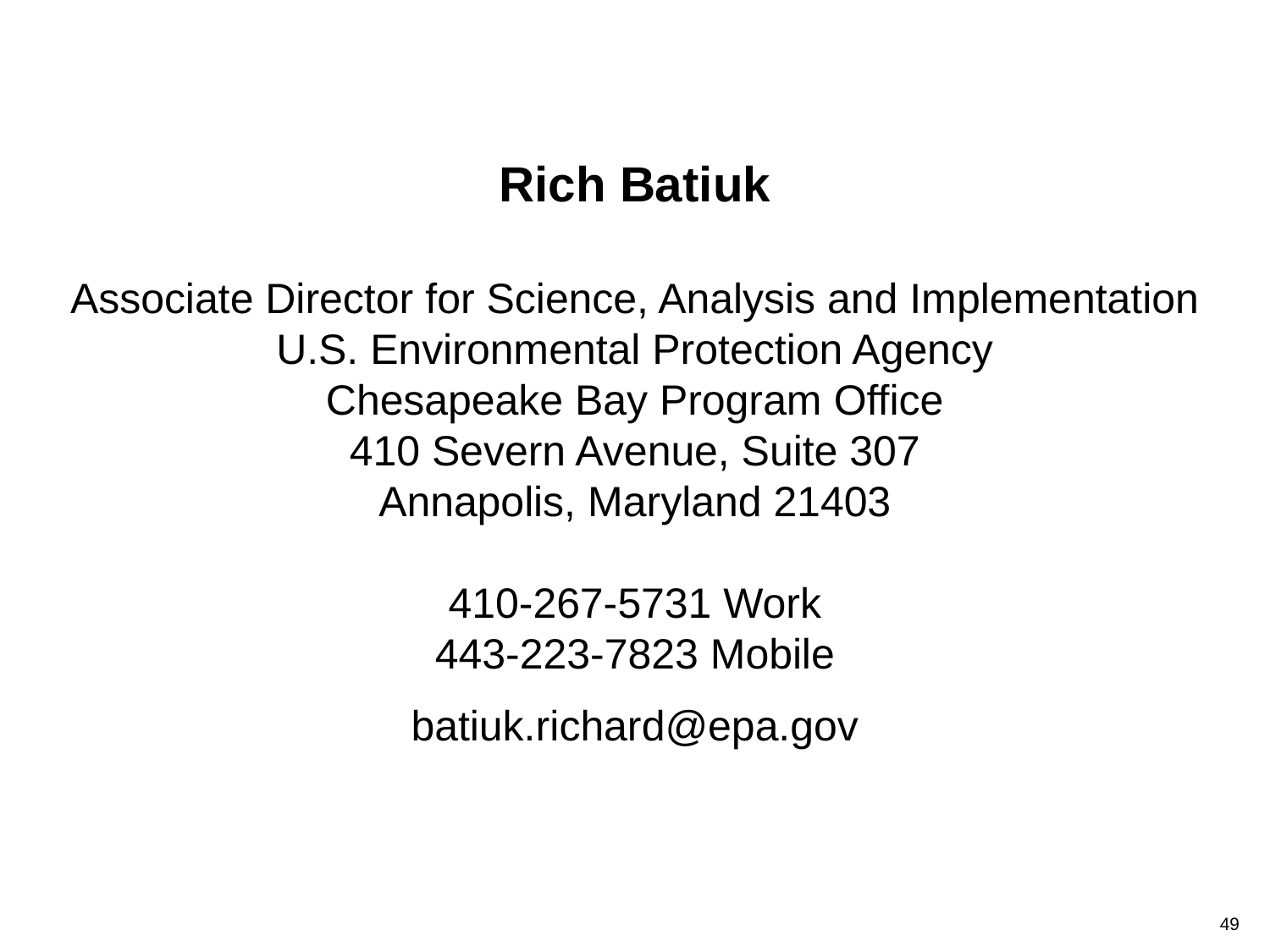

Rich Batiuk

Associate Director for Science, Analysis and Implementation
U.S. Environmental Protection Agency
Chesapeake Bay Program Office
410 Severn Avenue, Suite 307
Annapolis, Maryland 21403

410-267-5731 Work
443-223-7823 Mobile
batiuk.richard@epa.gov

49